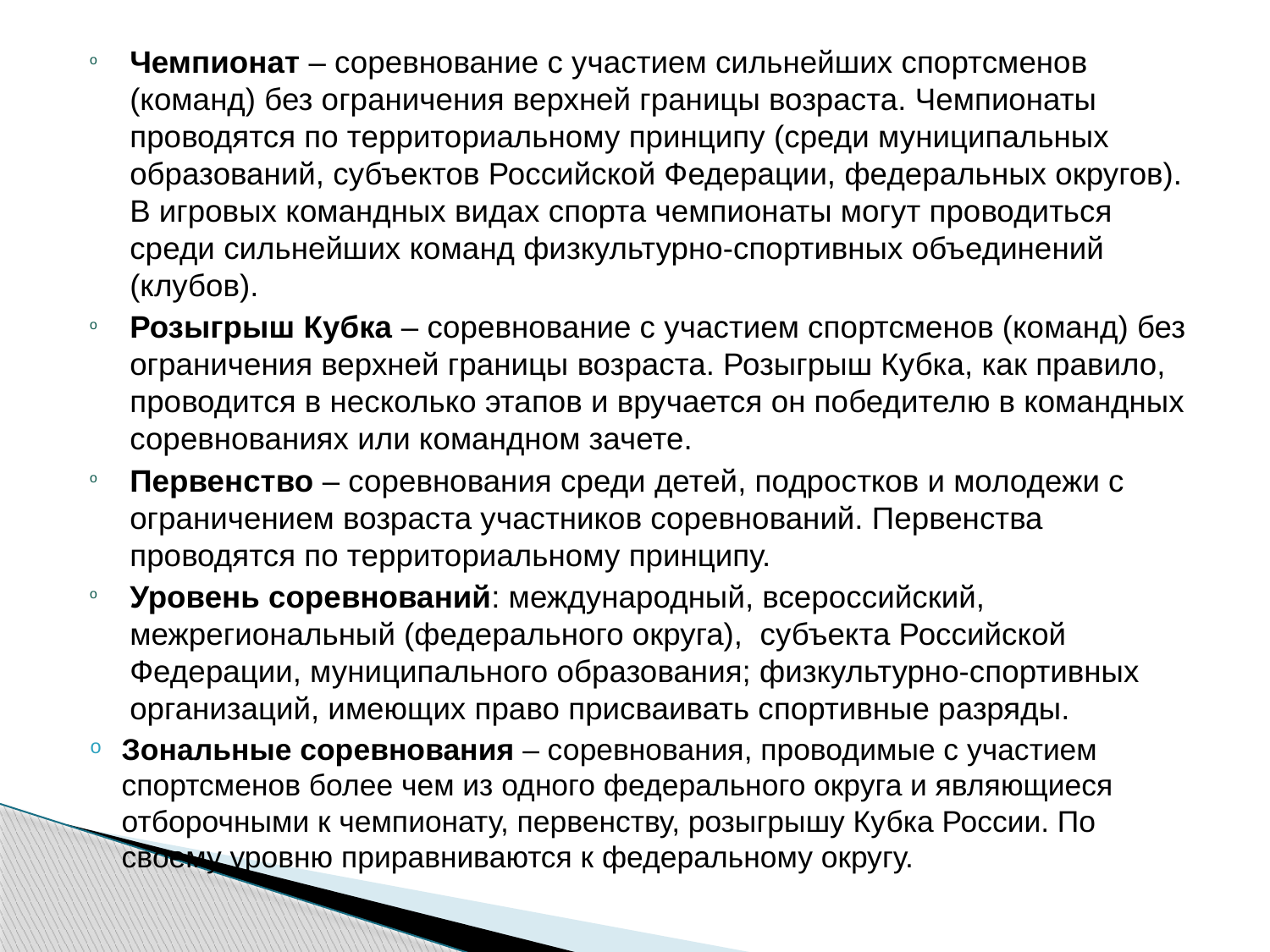

Чемпионат – соревнование с участием сильнейших спортсменов (команд) без ограничения верхней границы возраста. Чемпионаты проводятся по территориальному принципу (среди муниципальных образований, субъектов Российской Федерации, федеральных округов). В игровых командных видах спорта чемпионаты могут проводиться среди сильнейших команд физкультурно-спортивных объединений (клубов).
Розыгрыш Кубка – соревнование с участием спортсменов (команд) без ограничения верхней границы возраста. Розыгрыш Кубка, как правило, проводится в несколько этапов и вручается он победителю в командных соревнованиях или командном зачете.
Первенство – соревнования среди детей, подростков и молодежи с ограничением возраста участников соревнований. Первенства проводятся по территориальному принципу.
Уровень соревнований: международный, всероссийский, межрегиональный (федерального округа),  субъекта Российской Федерации, муниципального образования; физкультурно-спортивных организаций, имеющих право присваивать спортивные разряды.
Зональные соревнования – соревнования, проводимые с участием спортсменов более чем из одного федерального округа и являющиеся отборочными к чемпионату, первенству, розыгрышу Кубка России. По своему уровню приравниваются к федеральному округу.